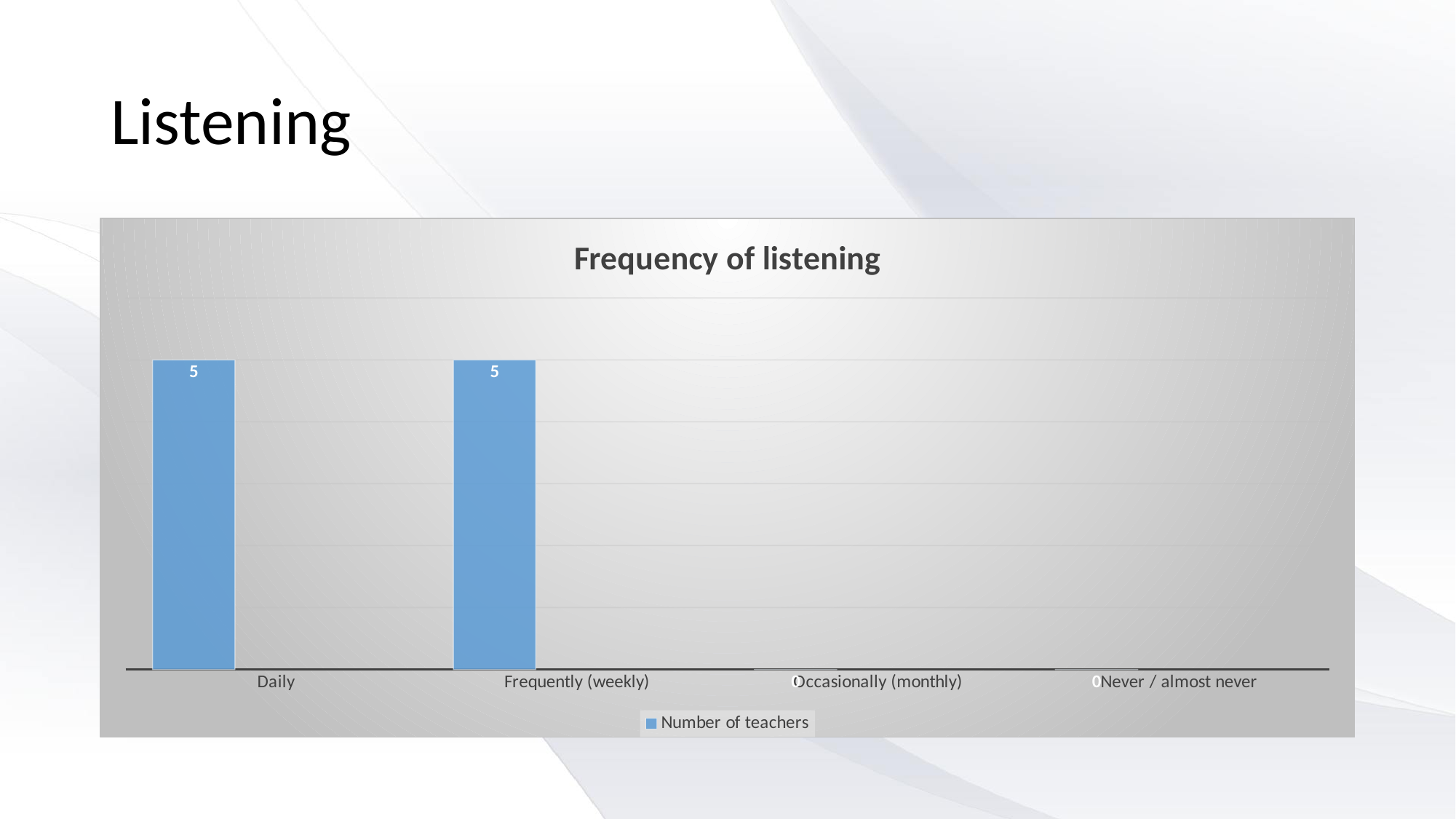

# Listening

### Chart: Frequency of listening

| Category | Number of teachers | Column1 | Column2 |
|---|---|---|---|
| Daily | 5.0 | None | None |
| Frequently (weekly) | 5.0 | None | None |
| Occasionally (monthly) | 0.0 | None | None |
| Never / almost never | 0.0 | None | None |